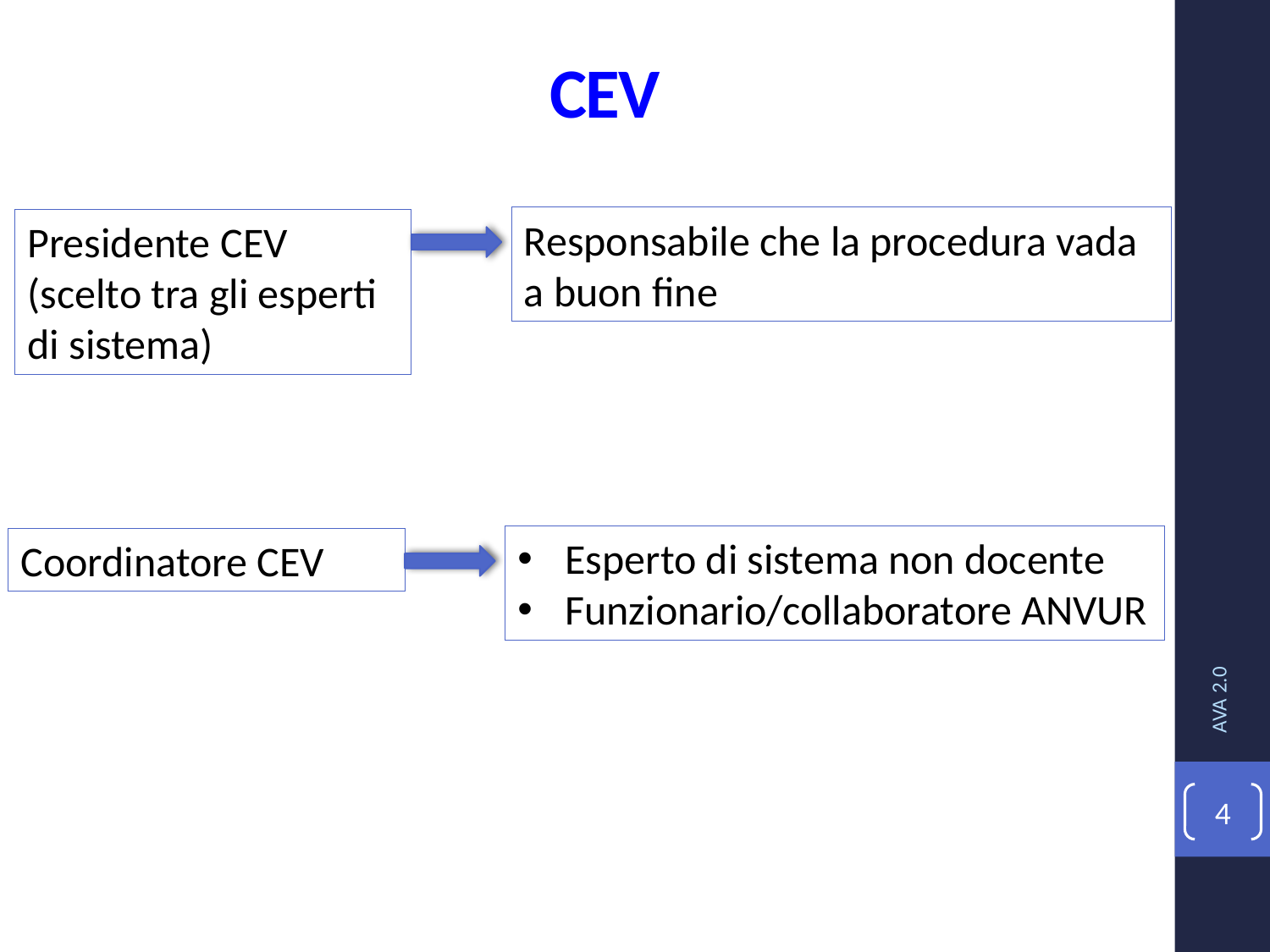

CEV
Responsabile che la procedura vada a buon fine
Presidente CEV
(scelto tra gli esperti di sistema)

AVA 2.0
Esperto di sistema non docente
Funzionario/collaboratore ANVUR
Coordinatore CEV

4